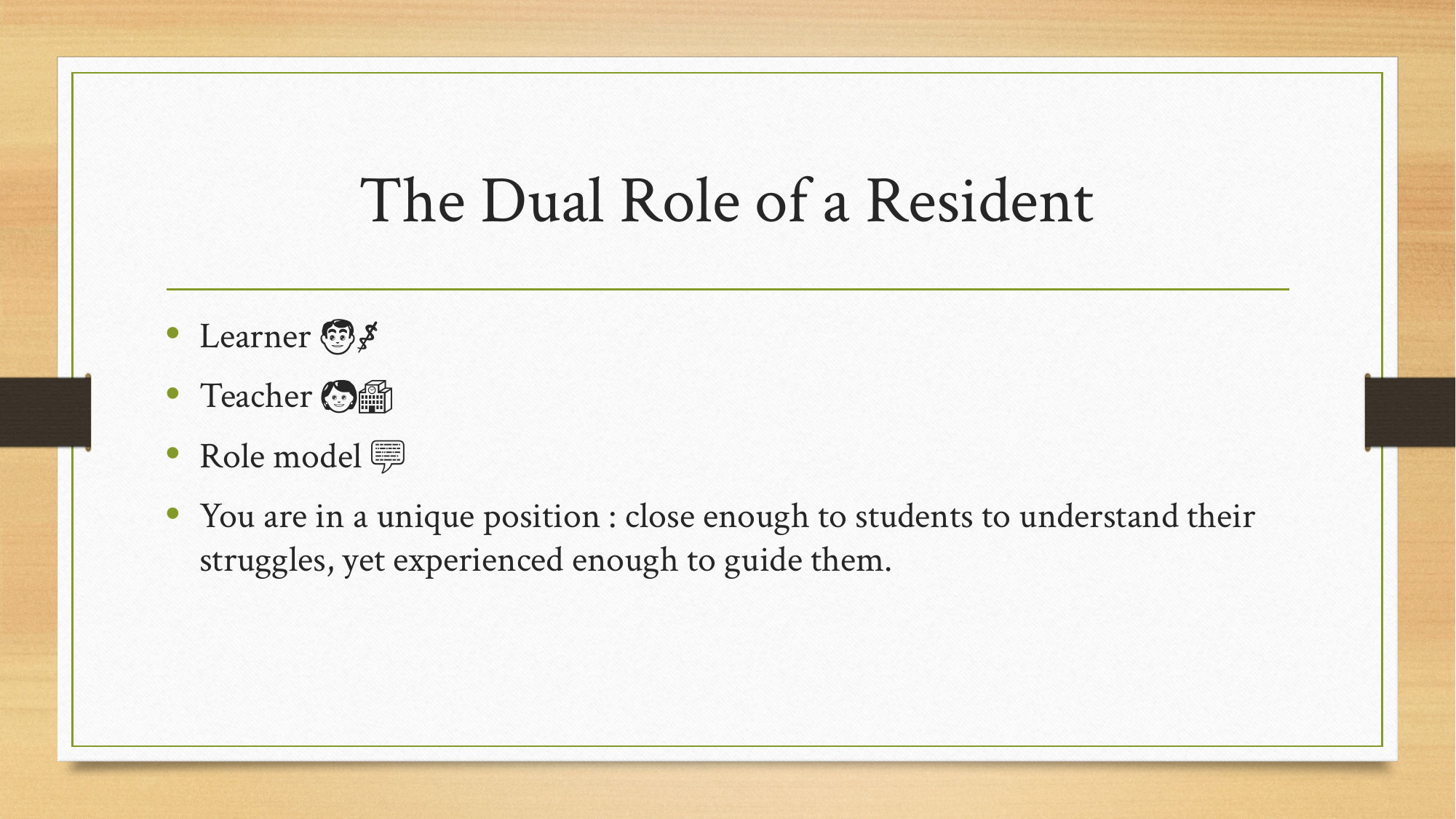

# The Dual Role of a Resident
Learner 👨‍⚕️
Teacher 👩‍🏫
Role model 💬
You are in a unique position : close enough to students to understand their struggles, yet experienced enough to guide them.